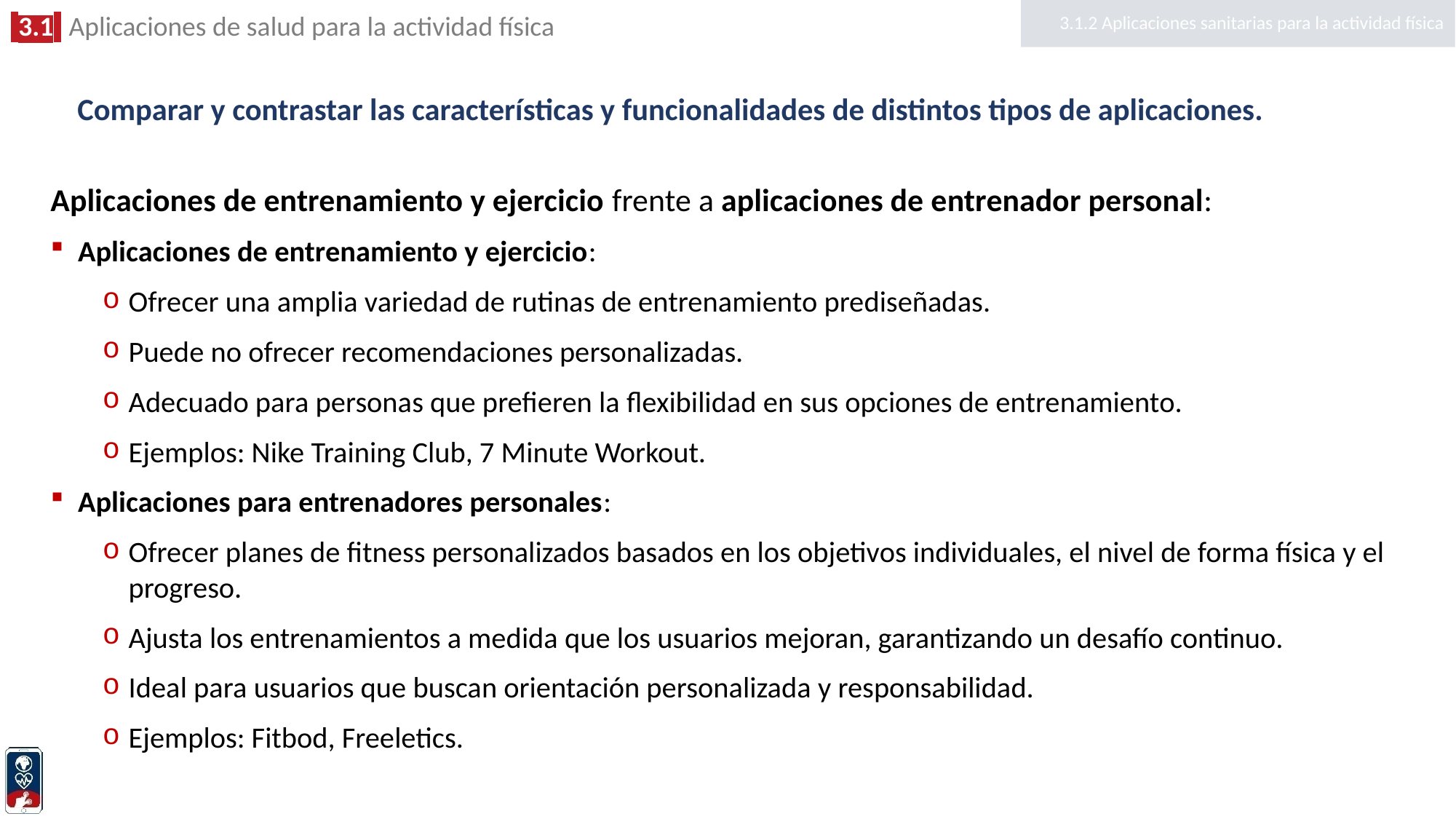

3.1.2 Aplicaciones sanitarias para la actividad física
# Comparar y contrastar las características y funcionalidades de distintos tipos de aplicaciones.
Aplicaciones de entrenamiento y ejercicio frente a aplicaciones de entrenador personal:
Aplicaciones de entrenamiento y ejercicio:
Ofrecer una amplia variedad de rutinas de entrenamiento prediseñadas.
Puede no ofrecer recomendaciones personalizadas.
Adecuado para personas que prefieren la flexibilidad en sus opciones de entrenamiento.
Ejemplos: Nike Training Club, 7 Minute Workout.
Aplicaciones para entrenadores personales:
Ofrecer planes de fitness personalizados basados en los objetivos individuales, el nivel de forma física y el progreso.
Ajusta los entrenamientos a medida que los usuarios mejoran, garantizando un desafío continuo.
Ideal para usuarios que buscan orientación personalizada y responsabilidad.
Ejemplos: Fitbod, Freeletics.